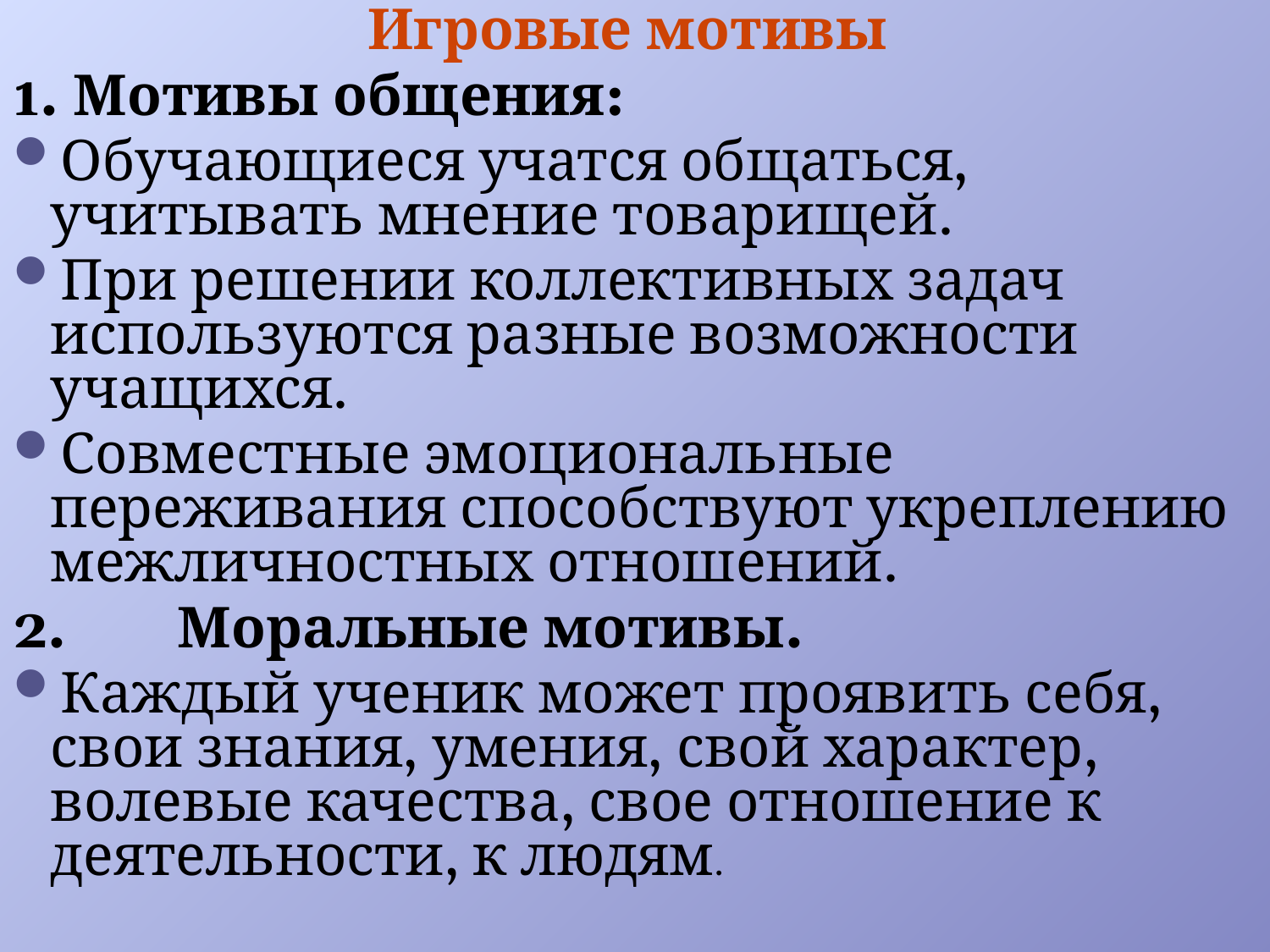

Игровые мотивы
1. Мотивы общения:
Обучающиеся учатся общаться, учитывать мнение товарищей.
При решении коллективных задач используются разные возможности учащихся.
Совместные эмоциональные переживания способствуют укреплению межличностных отношений.
2.	Моральные мотивы.
Каждый ученик может проявить себя, свои знания, умения, свой характер, волевые качества, свое отношение к деятельности, к людям.